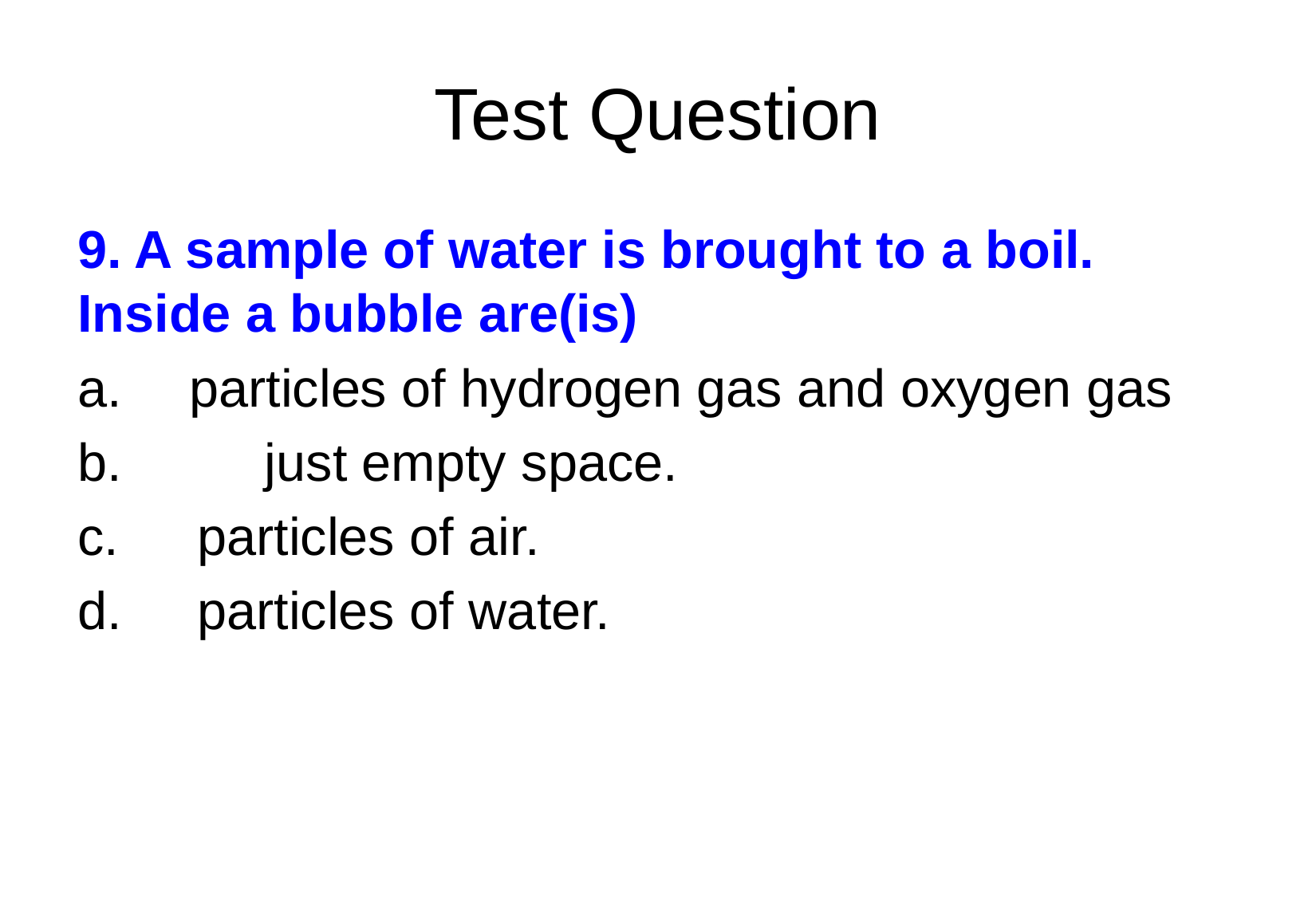

# Test Question
9. A sample of water is brought to a boil.  Inside a bubble are(is)
   particles of hydrogen gas and oxygen gas
	just empty space.
c.	particles of air.
d.	particles of water.